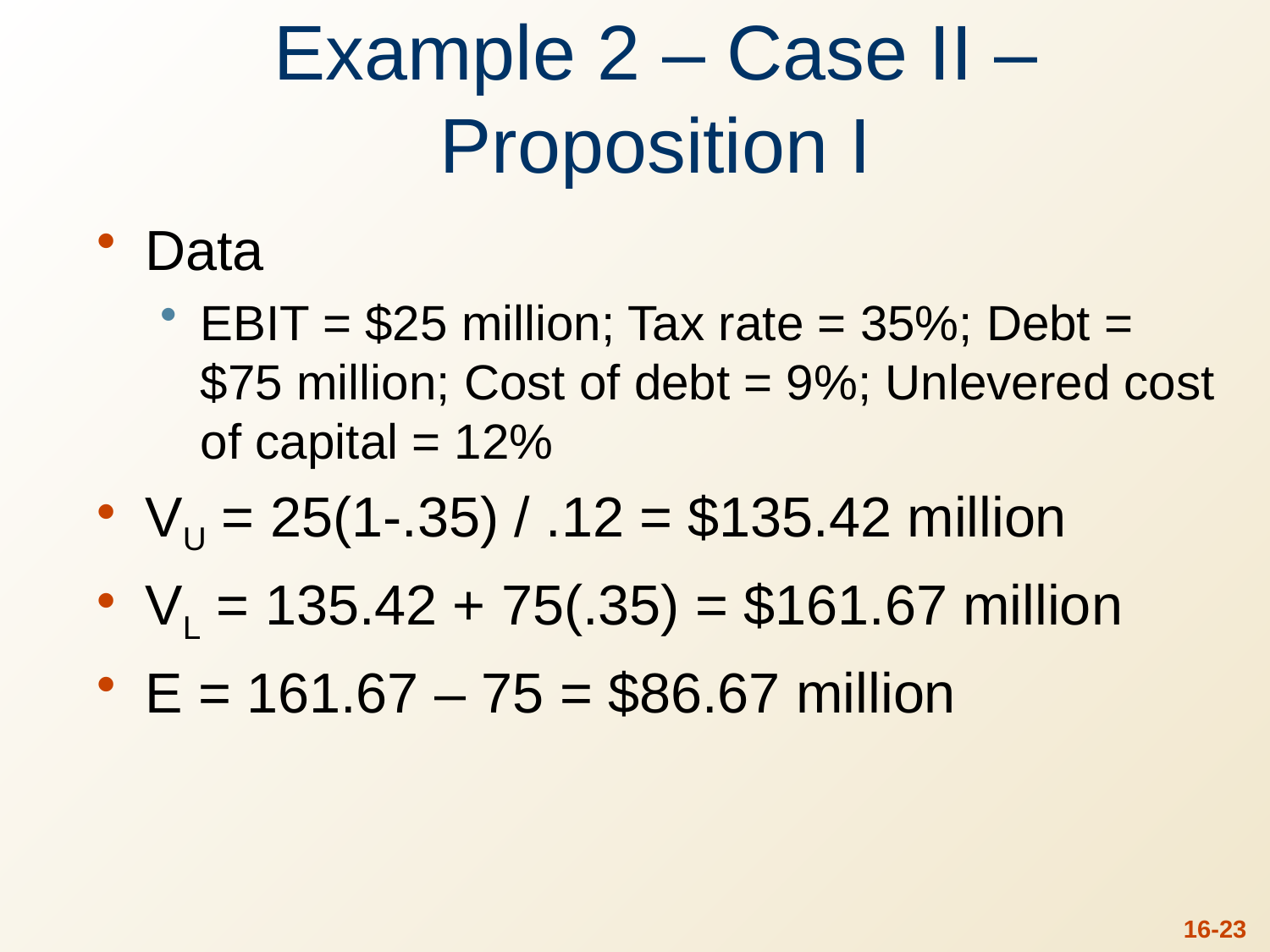

# Example 2 – Case II – Proposition I
Data
EBIT = $25 million; Tax rate = 35%; Debt = $75 million; Cost of debt = 9%; Unlevered cost of capital = 12%
VU = 25(1-.35) / .12 = $135.42 million
VL = 135.42 + 75(.35) = $161.67 million
E = 161.67 – 75 = $86.67 million
16-23